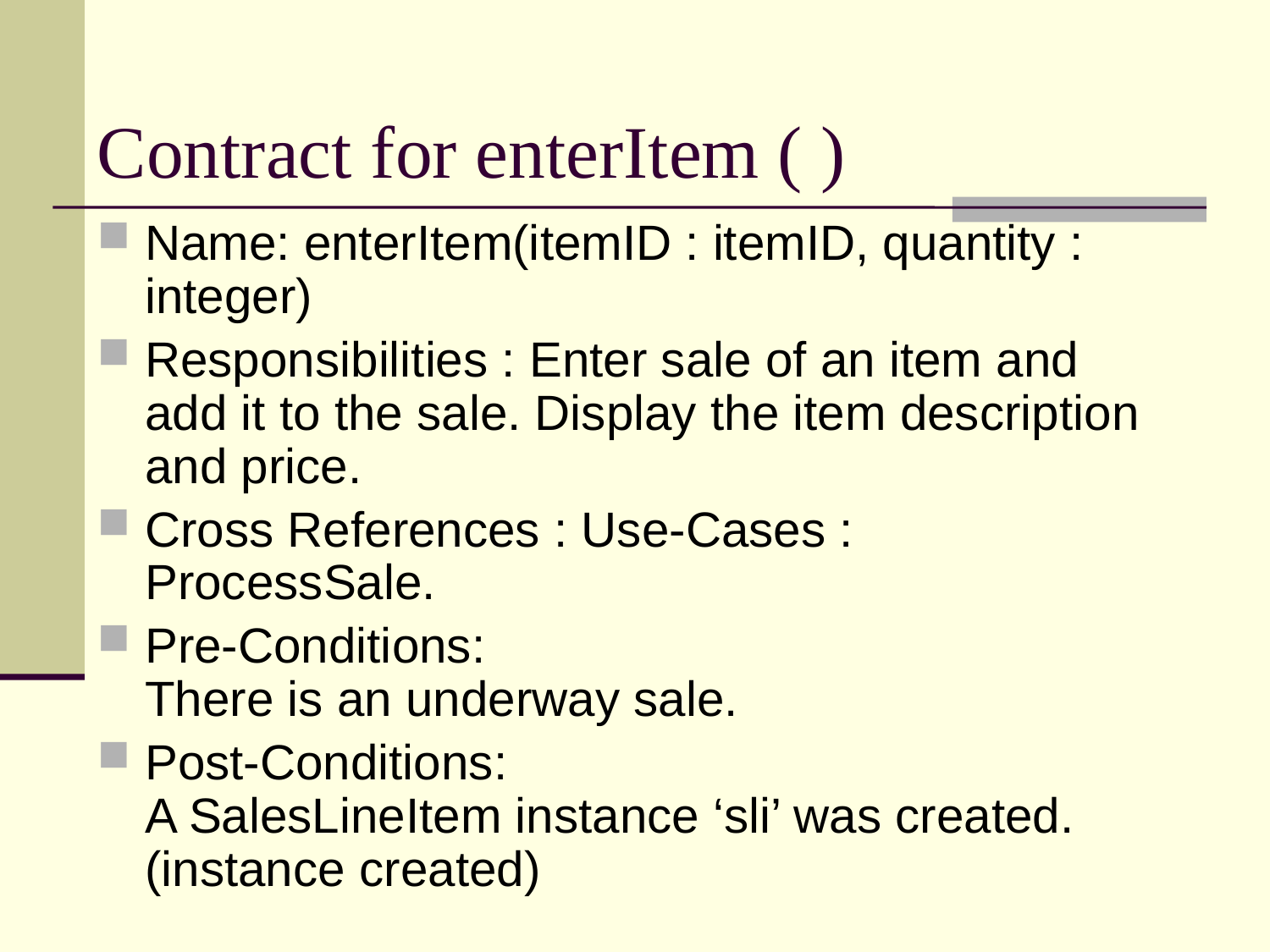

# Contract for enterItem ( )
Name: enterItem(itemID : itemID, quantity : integer)
Responsibilities : Enter sale of an item and add it to the sale. Display the item description and price.
Cross References : Use-Cases : ProcessSale.
Pre-Conditions:
There is an underway sale.
Post-Conditions:
A SalesLineItem instance ‘sli’ was created. (instance created)